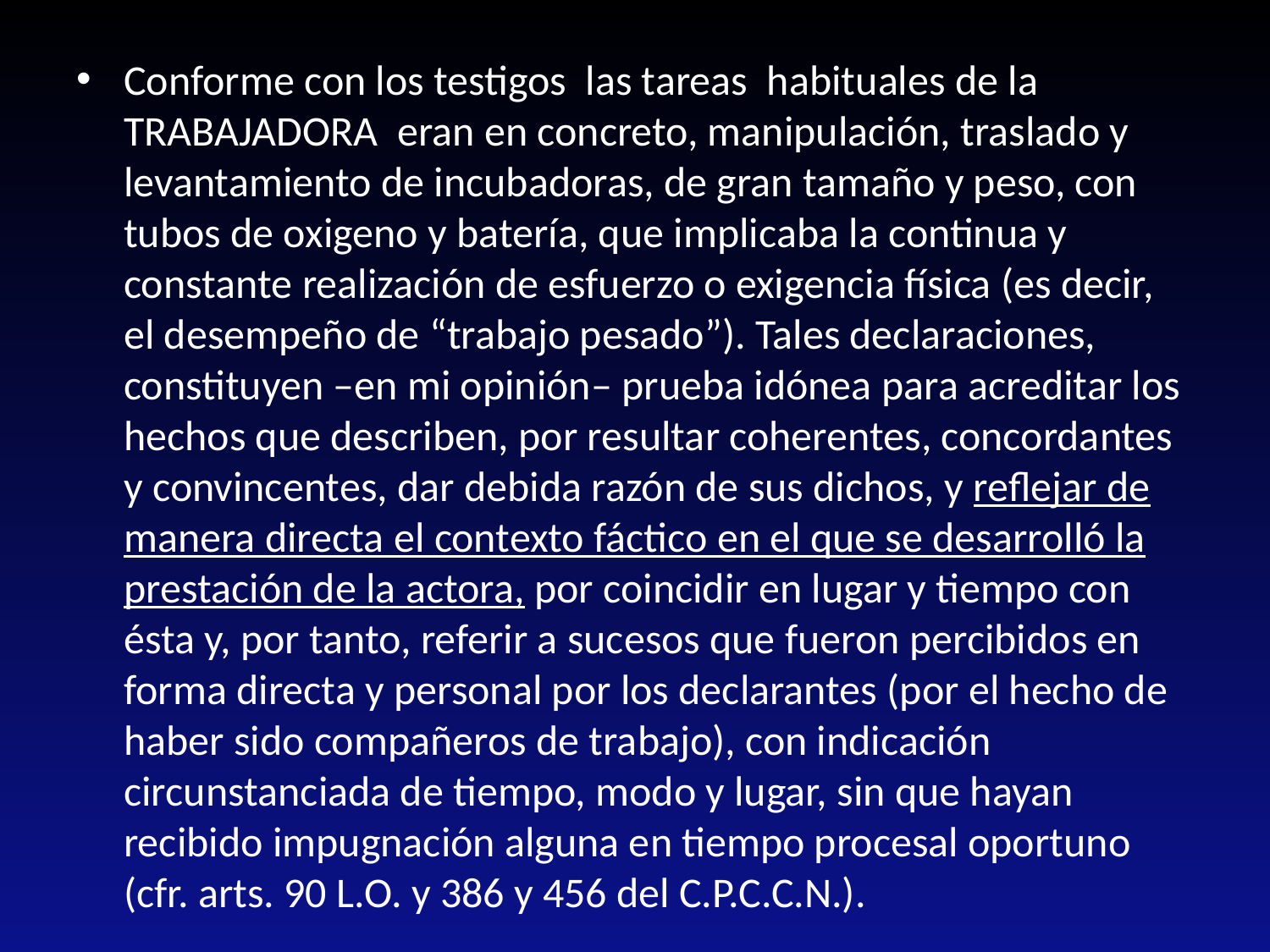

Conforme con los testigos  las tareas  habituales de la TRABAJADORA  eran en concreto, manipulación, traslado y levantamiento de incubadoras, de gran tamaño y peso, con tubos de oxigeno y batería, que implicaba la continua y constante realización de esfuerzo o exigencia física (es decir, el desempeño de “trabajo pesado”). Tales declaraciones, constituyen –en mi opinión– prueba idónea para acreditar los hechos que describen, por resultar coherentes, concordantes y convincentes, dar debida razón de sus dichos, y reflejar de manera directa el contexto fáctico en el que se desarrolló la prestación de la actora, por coincidir en lugar y tiempo con ésta y, por tanto, referir a sucesos que fueron percibidos en forma directa y personal por los declarantes (por el hecho de haber sido compañeros de trabajo), con indicación circunstanciada de tiempo, modo y lugar, sin que hayan recibido impugnación alguna en tiempo procesal oportuno (cfr. arts. 90 L.O. y 386 y 456 del C.P.C.C.N.).